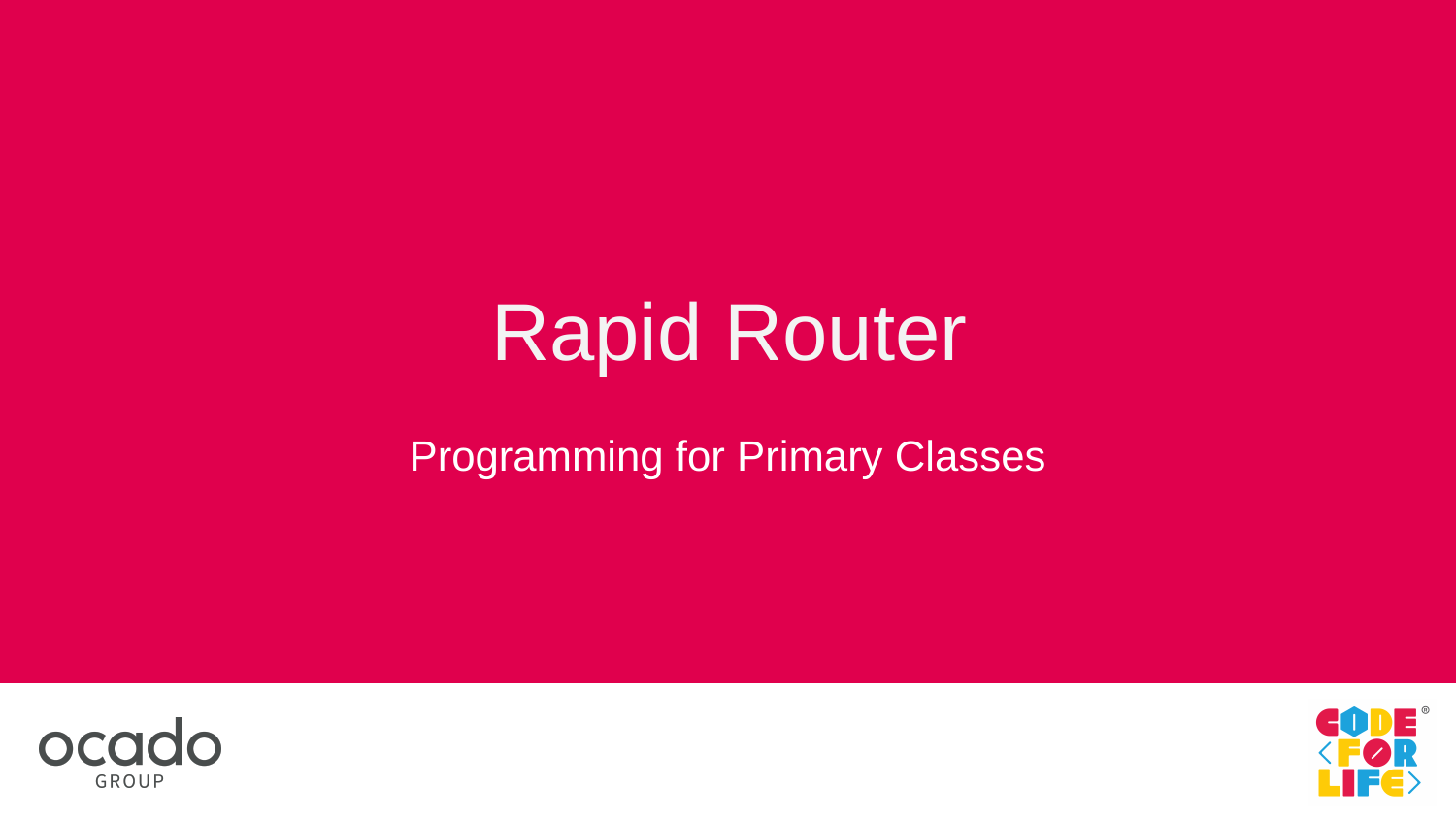

# Rapid Router
Programming for Primary Classes